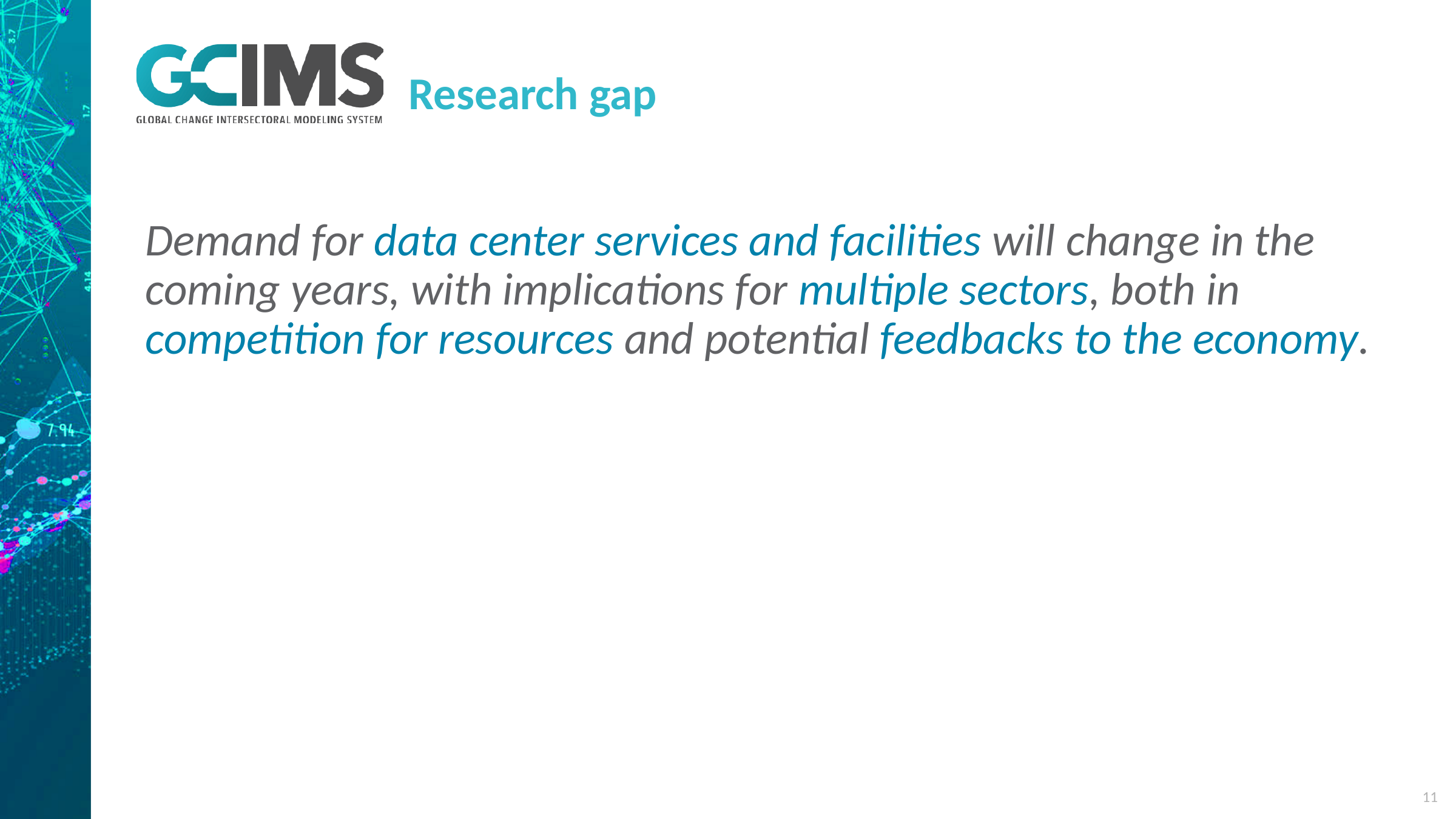

# Research gap
Demand for data center services and facilities will change in the coming years, with implications for multiple sectors, both in competition for resources and potential feedbacks to the economy. he growth of data centers?
11